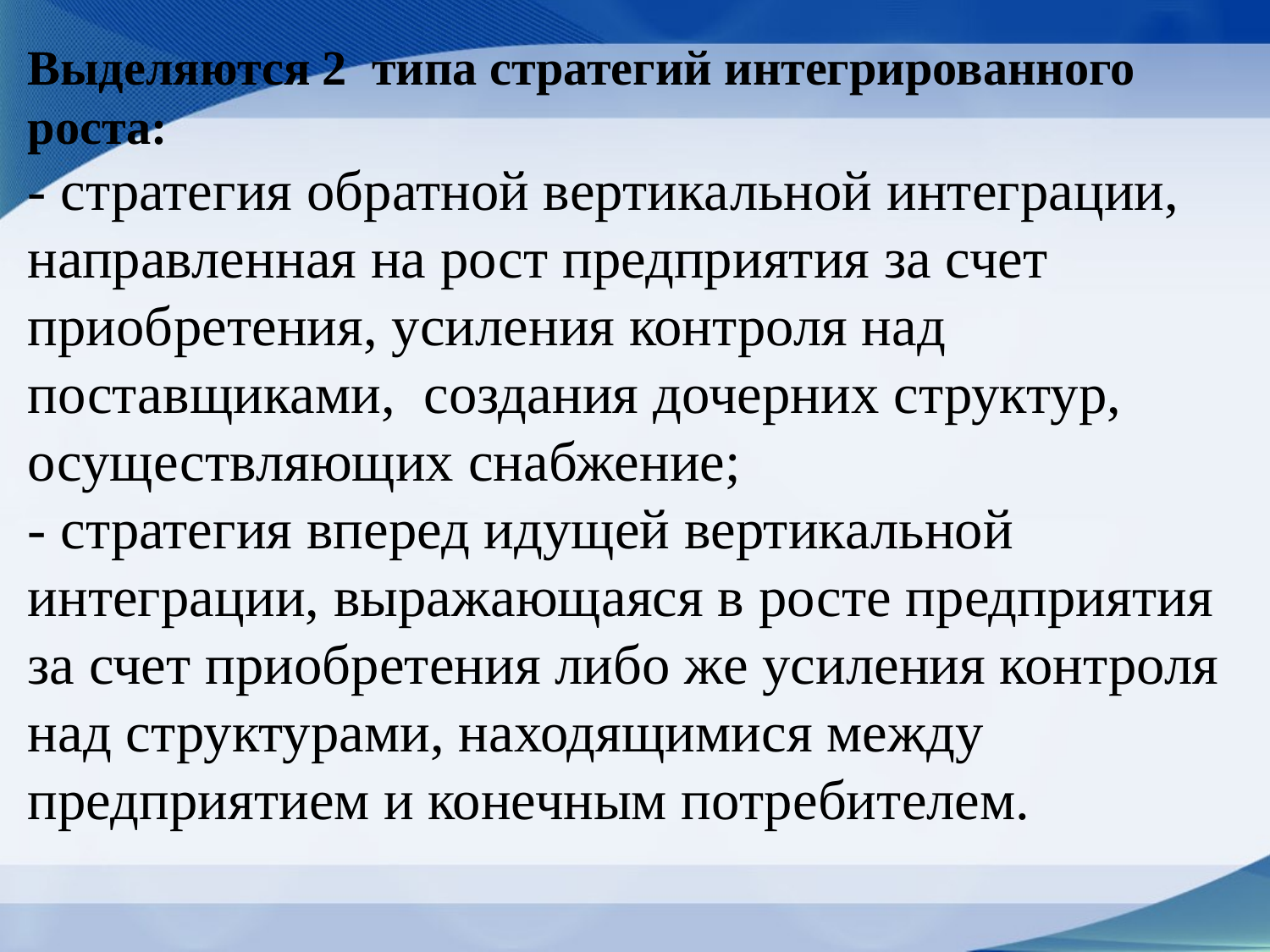

# Выделяются 2  типа стратегий интегрированного роста: - стратегия обратной вертикальной интеграции, направленная на рост предприятия за счет приобретения, усиления контроля над поставщиками,  создания дочерних структур, осуществляющих снабжение; - стратегия вперед идущей вертикальной интеграции, выражающаяся в росте предприятия за счет приобретения либо же усиления контроля над структурами, находящимися между предприятием и конечным потребителем.